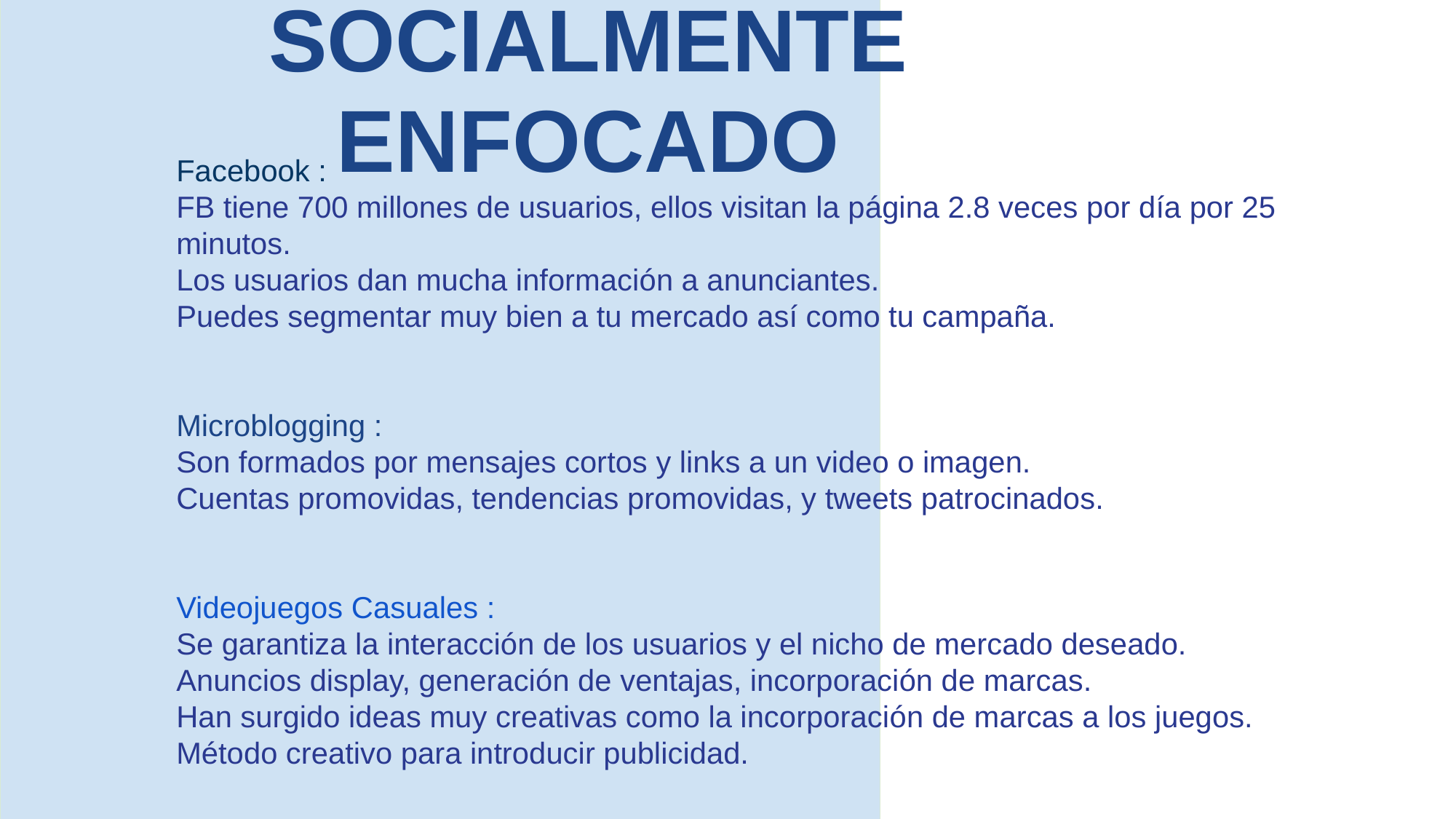

# SOCIALMENTE ENFOCADO
Facebook :
FB tiene 700 millones de usuarios, ellos visitan la página 2.8 veces por día por 25 minutos.
Los usuarios dan mucha información a anunciantes.
Puedes segmentar muy bien a tu mercado así como tu campaña.

Microblogging :
Son formados por mensajes cortos y links a un video o imagen.
Cuentas promovidas, tendencias promovidas, y tweets patrocinados.

Videojuegos Casuales :
Se garantiza la interacción de los usuarios y el nicho de mercado deseado.
Anuncios display, generación de ventajas, incorporación de marcas.
Han surgido ideas muy creativas como la incorporación de marcas a los juegos.
Método creativo para introducir publicidad.